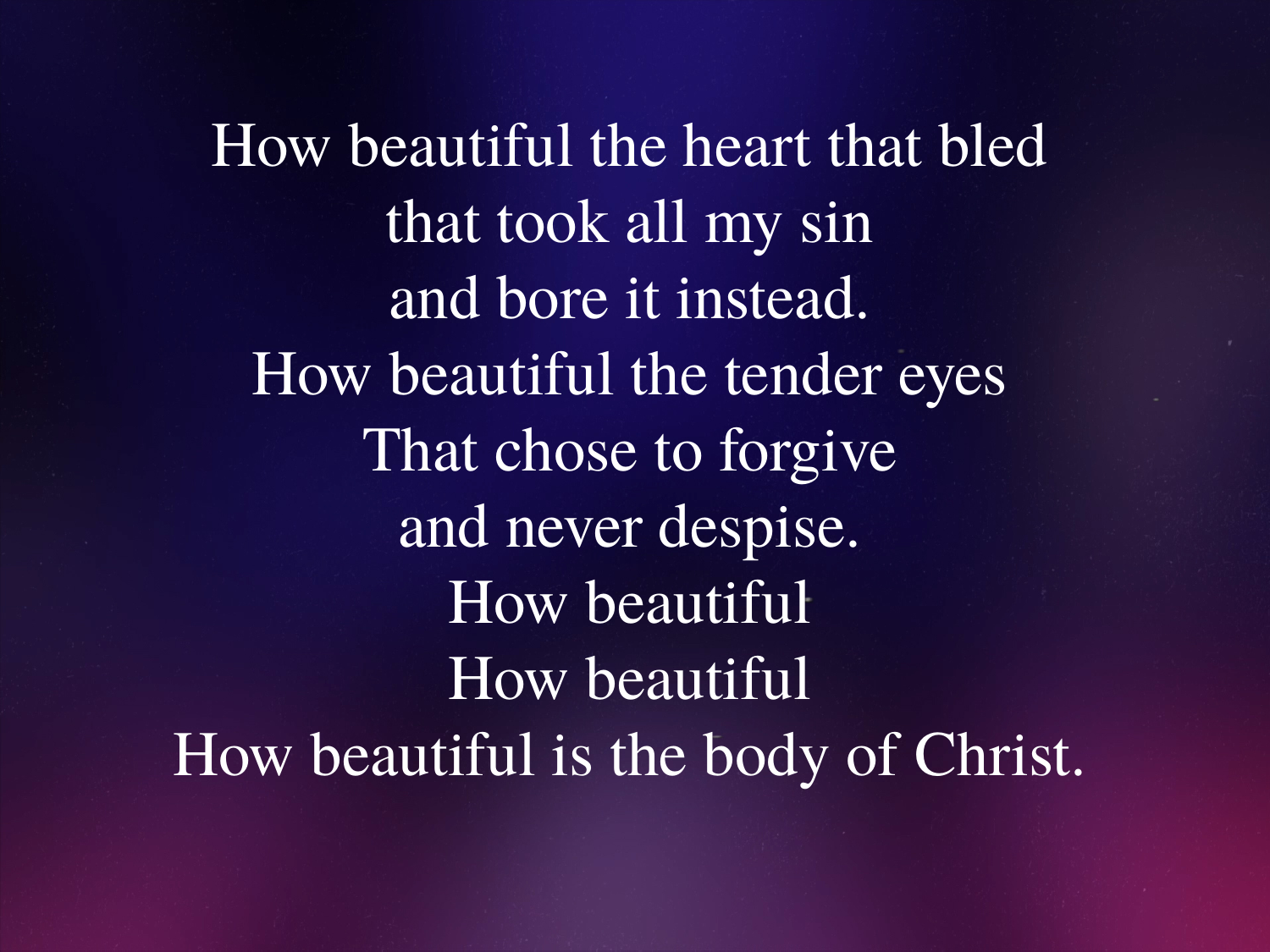

# How beautiful the heart that bled that took all my sin and bore it instead. How beautiful the tender eyes That chose to forgive and never despise. How beautiful How beautiful How beautiful is the body of Christ.